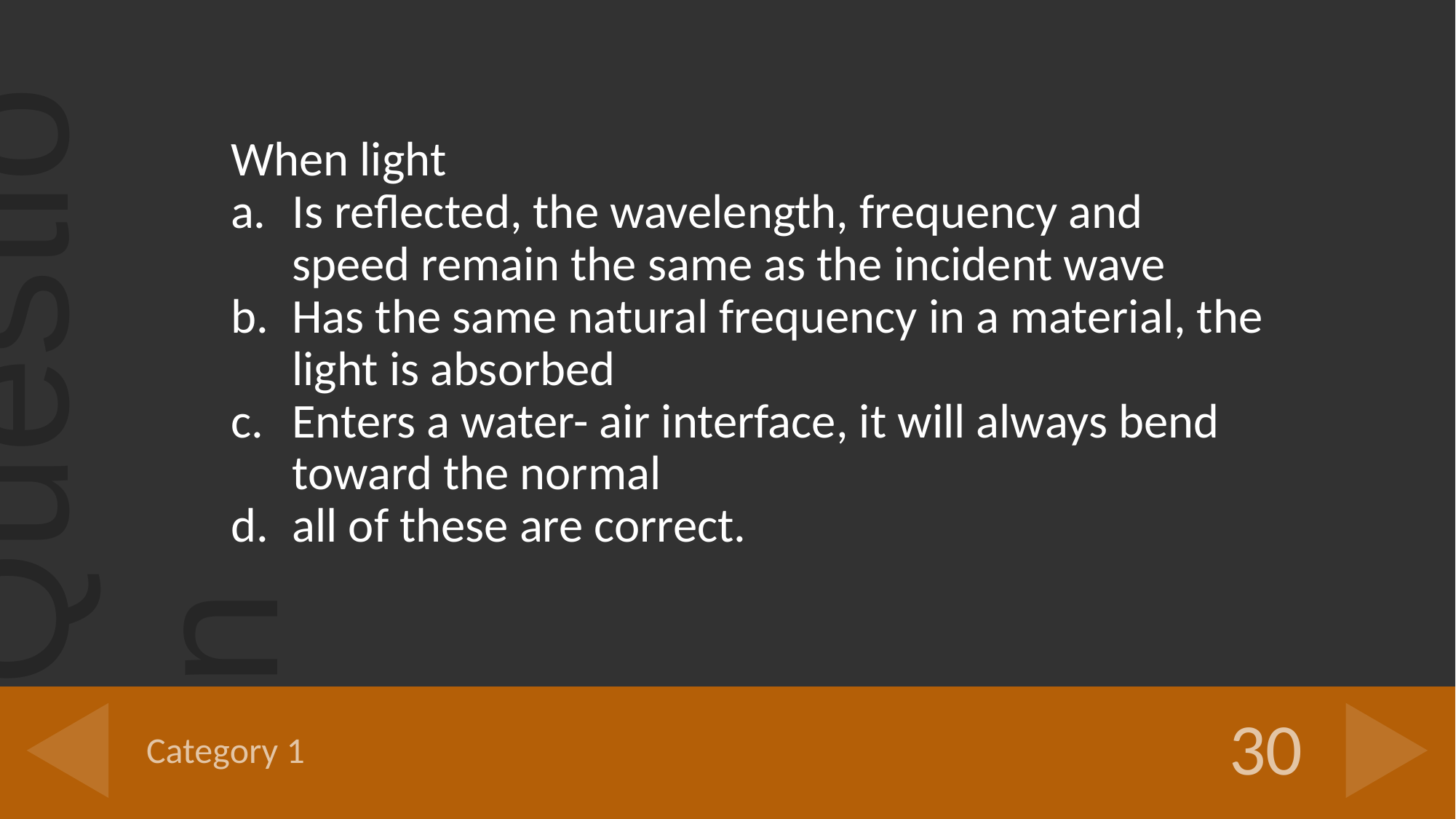

When light
Is reflected, the wavelength, frequency and speed remain the same as the incident wave
Has the same natural frequency in a material, the light is absorbed
Enters a water- air interface, it will always bend toward the normal
all of these are correct.
# Category 1
30